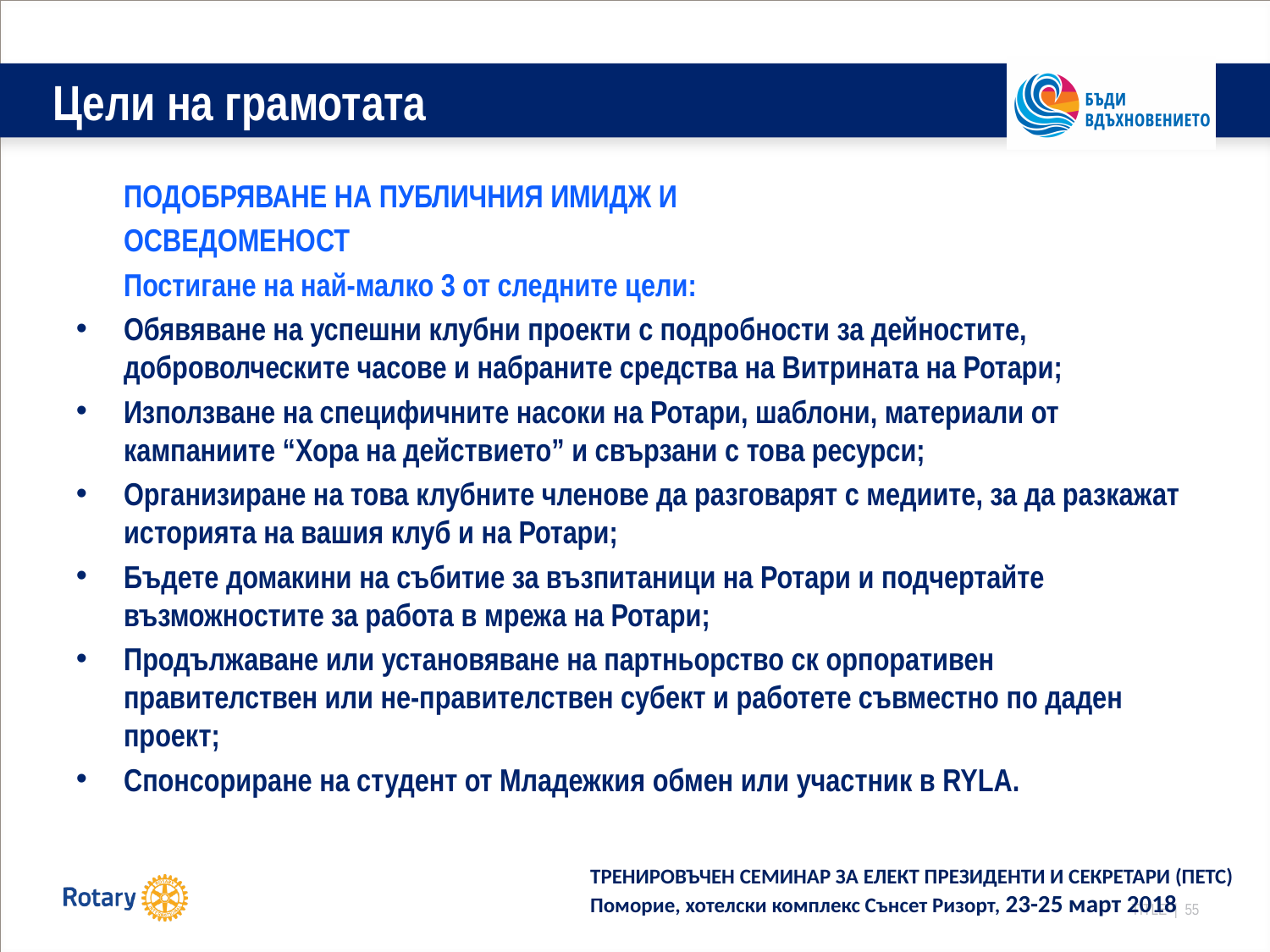

# Цели на грамотата
	ПОДОБРЯВАНЕ НА ПУБЛИЧНИЯ ИМИДЖ И
	ОСВЕДОМЕНОСТ
	Постигане на най-малко 3 от следните цели:
Обявяване на успешни клубни проекти с подробности за дейностите, доброволческите часове и набраните средства на Витрината на Ротари;
Използване на специфичните насоки на Ротари, шаблони, материали от кампаниите “Хора на действието” и свързани с това ресурси;
Организиране на това клубните членове да разговарят с медиите, за да разкажат историята на вашия клуб и на Ротари;
Бъдете домакини на събитие за възпитаници на Ротари и подчертайте възможностите за работа в мрежа на Ротари;
Продължаване или установяване на партньорство ск орпоративен правителствен или не-правителствен субект и работете съвместно по даден проект;
Спонсориране на студент от Младежкия обмен или участник в RYLA.